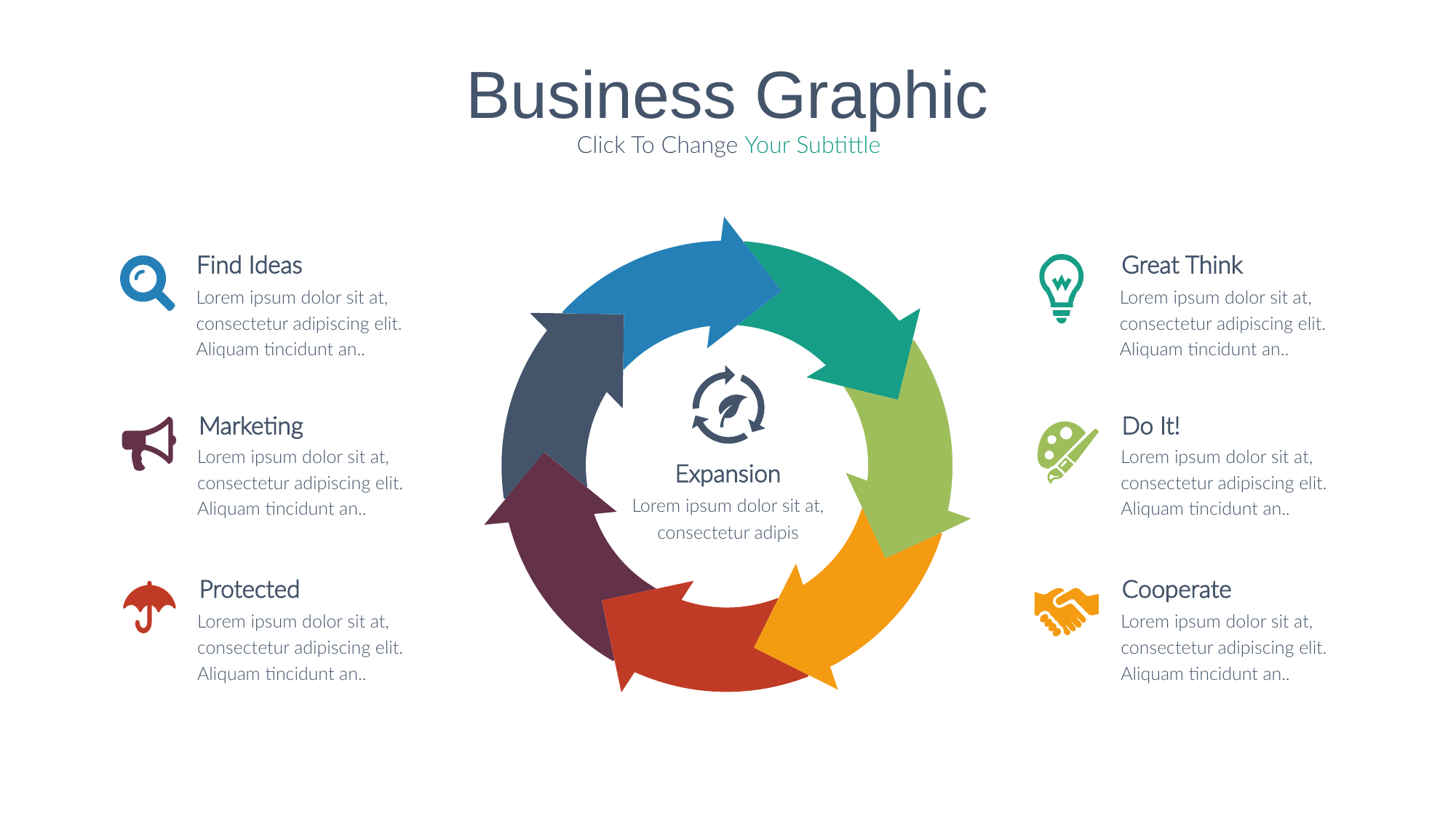

Business Graphic
Click To Change Your Subtittle

Find Ideas
Great Think

Lorem ipsum dolor sit at, consectetur adipiscing elit. Aliquam tincidunt an..
Lorem ipsum dolor sit at, consectetur adipiscing elit. Aliquam tincidunt an..

Marketing
Do It!

Lorem ipsum dolor sit at, consectetur adipiscing elit. Aliquam tincidunt an..
Lorem ipsum dolor sit at, consectetur adipiscing elit. Aliquam tincidunt an..
Expansion
Lorem ipsum dolor sit at, consectetur adipis
Protected
Cooperate

Lorem ipsum dolor sit at, consectetur adipiscing elit. Aliquam tincidunt an..
Lorem ipsum dolor sit at, consectetur adipiscing elit. Aliquam tincidunt an..